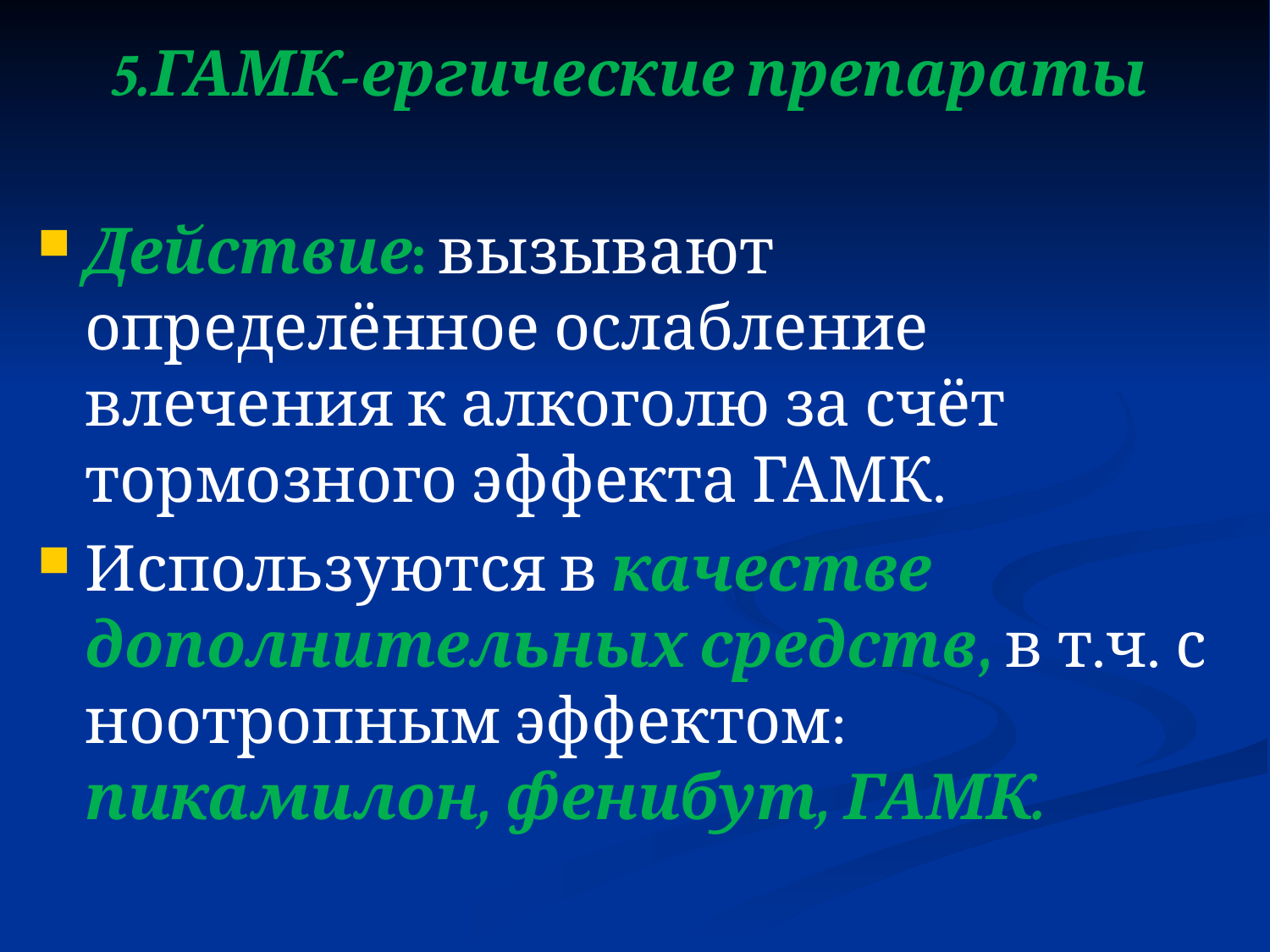

5.ГАМК-ергические препараты

Действие: вызывают определённое ослабление влечения к алкоголю за счёт тормозного эффекта ГАМК.
Используются в качестве дополнительных средств, в т.ч. с ноотропным эффектом: пикамилон, фенибут, ГАМК.